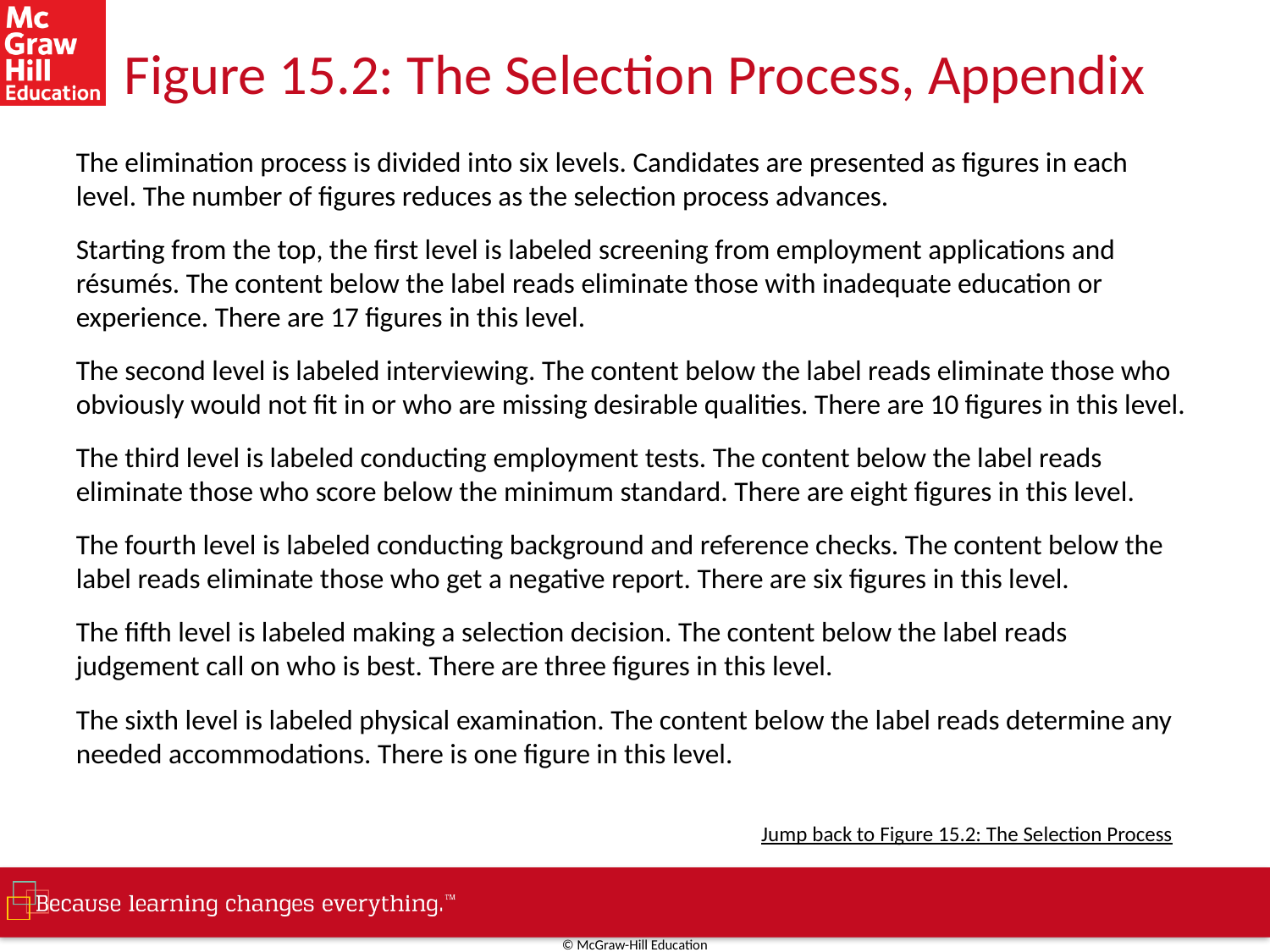

# Figure 15.2: The Selection Process, Appendix
The elimination process is divided into six levels. Candidates are presented as figures in each level. The number of figures reduces as the selection process advances.
Starting from the top, the first level is labeled screening from employment applications and résumés. The content below the label reads eliminate those with inadequate education or experience. There are 17 figures in this level.
The second level is labeled interviewing. The content below the label reads eliminate those who obviously would not fit in or who are missing desirable qualities. There are 10 figures in this level.
The third level is labeled conducting employment tests. The content below the label reads eliminate those who score below the minimum standard. There are eight figures in this level.
The fourth level is labeled conducting background and reference checks. The content below the label reads eliminate those who get a negative report. There are six figures in this level.
The fifth level is labeled making a selection decision. The content below the label reads judgement call on who is best. There are three figures in this level.
The sixth level is labeled physical examination. The content below the label reads determine any needed accommodations. There is one figure in this level.
Jump back to Figure 15.2: The Selection Process